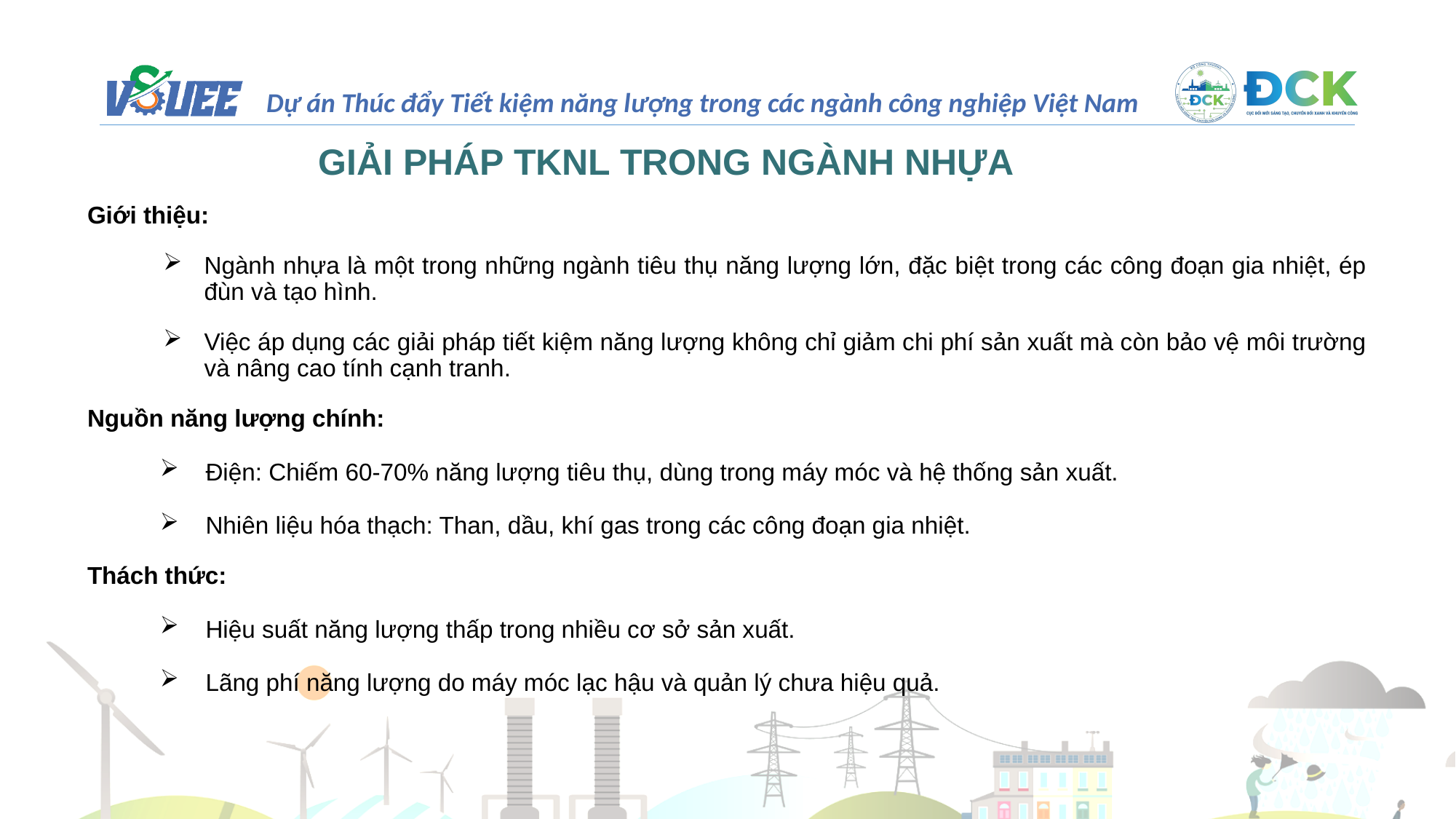

GIẢI PHÁP TKNL TRONG NGÀNH NHỰA
Giới thiệu:
Ngành nhựa là một trong những ngành tiêu thụ năng lượng lớn, đặc biệt trong các công đoạn gia nhiệt, ép đùn và tạo hình.
Việc áp dụng các giải pháp tiết kiệm năng lượng không chỉ giảm chi phí sản xuất mà còn bảo vệ môi trường và nâng cao tính cạnh tranh.
Nguồn năng lượng chính:
Điện: Chiếm 60-70% năng lượng tiêu thụ, dùng trong máy móc và hệ thống sản xuất.
Nhiên liệu hóa thạch: Than, dầu, khí gas trong các công đoạn gia nhiệt.
Thách thức:
Hiệu suất năng lượng thấp trong nhiều cơ sở sản xuất.
Lãng phí năng lượng do máy móc lạc hậu và quản lý chưa hiệu quả.